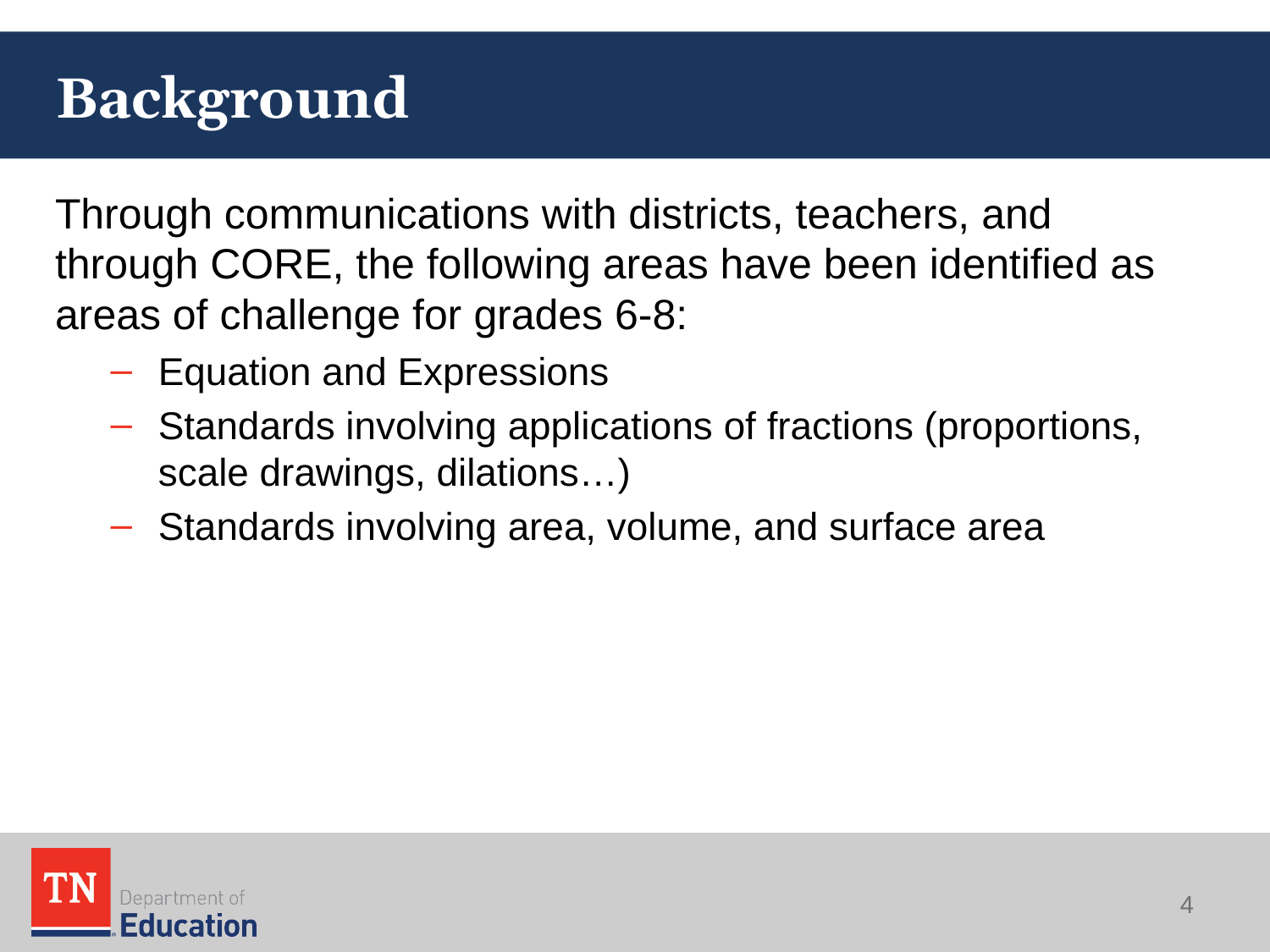

# Background
Through communications with districts, teachers, and through CORE, the following areas have been identified as areas of challenge for grades 6-8:
Equation and Expressions
Standards involving applications of fractions (proportions, scale drawings, dilations…)
Standards involving area, volume, and surface area
4